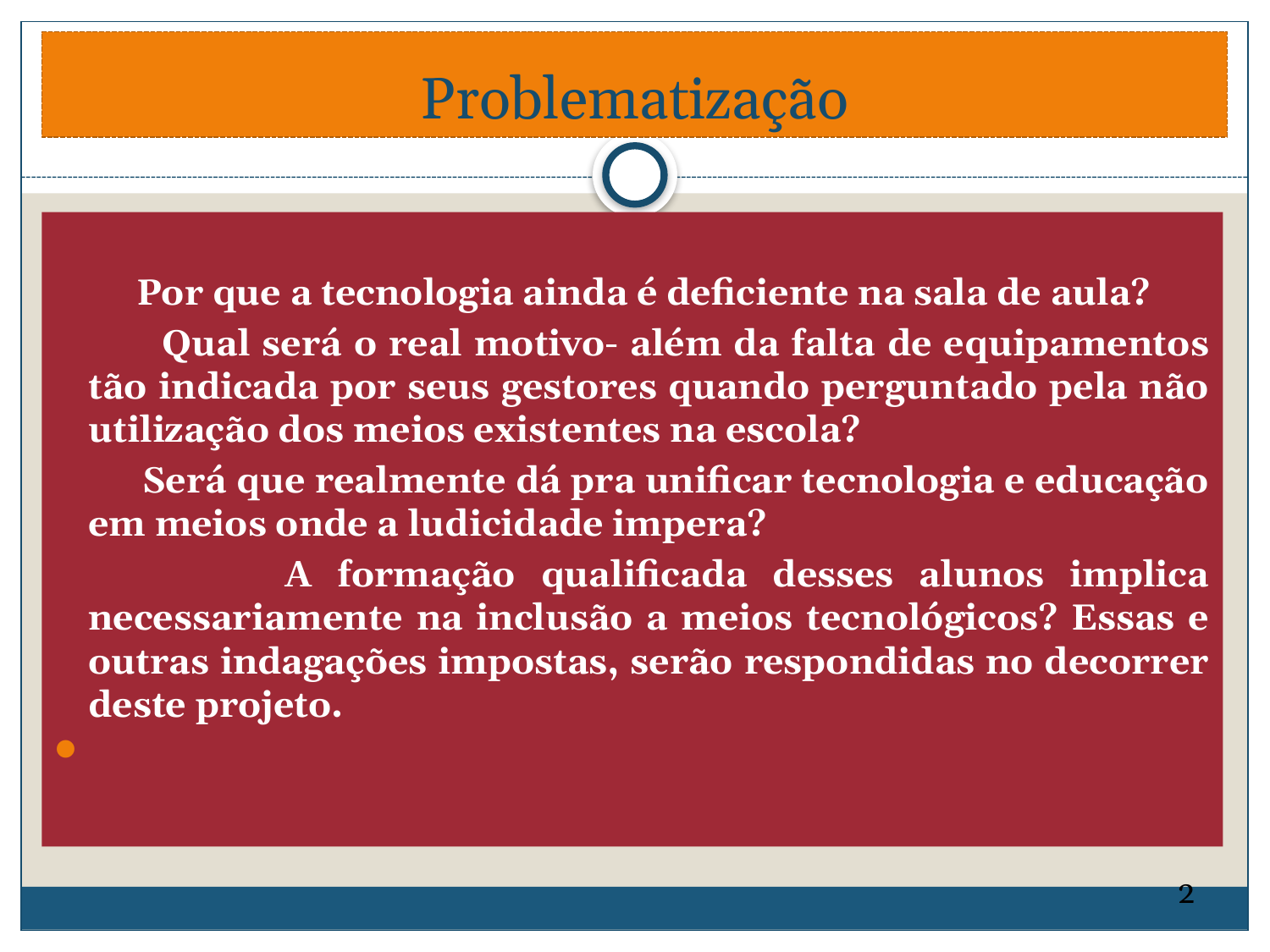

# Problematização

         Por que a tecnologia ainda é deficiente na sala de aula?
         Qual será o real motivo- além da falta de equipamentos tão indicada por seus gestores quando perguntado pela não utilização dos meios existentes na escola?
         Será que realmente dá pra unificar tecnologia e educação em meios onde a ludicidade impera?
         A formação qualificada desses alunos implica necessariamente na inclusão a meios tecnológicos? Essas e outras indagações impostas, serão respondidas no decorrer deste projeto.

2